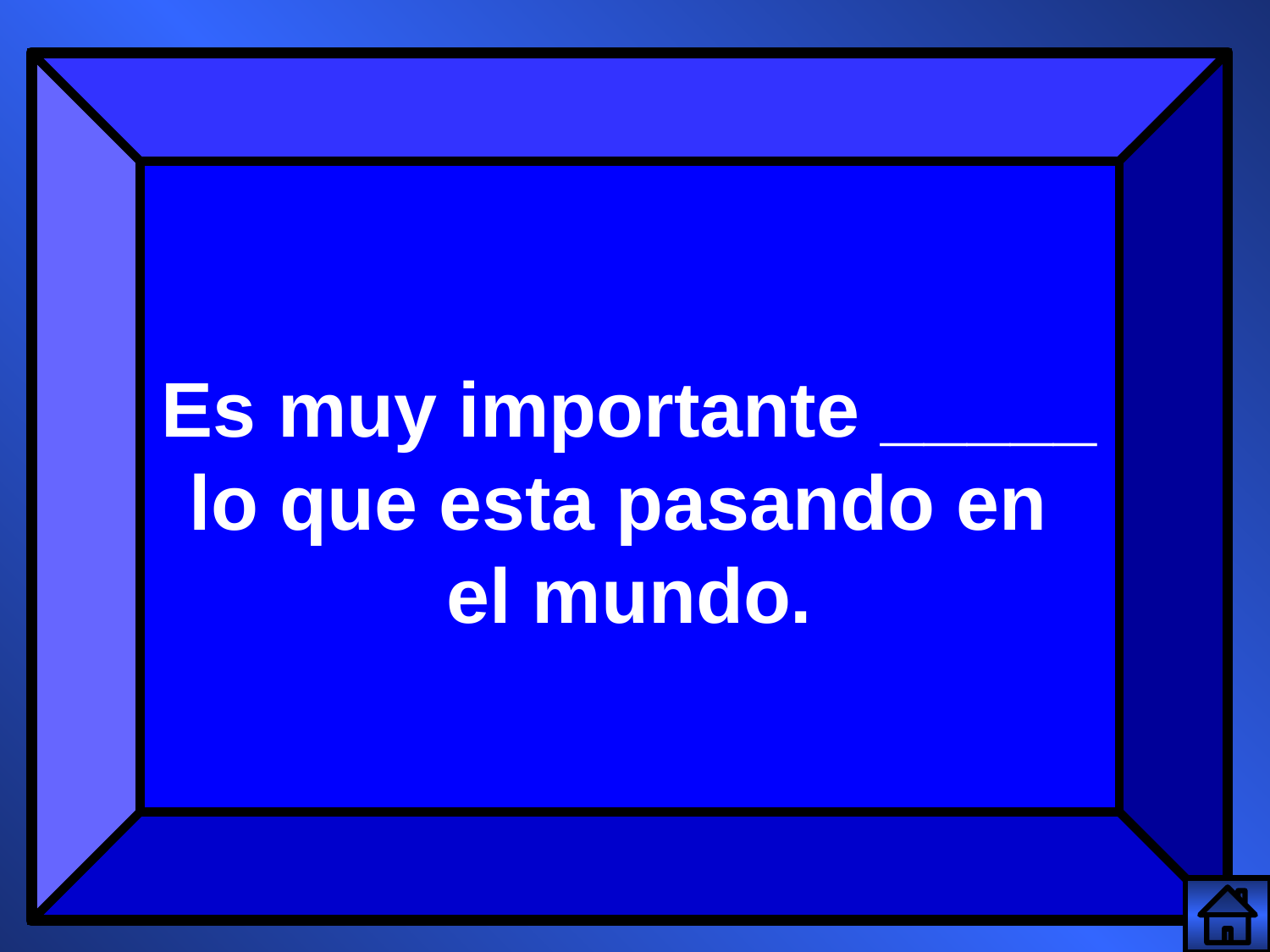

Es muy importante _____
lo que esta pasando en
el mundo.